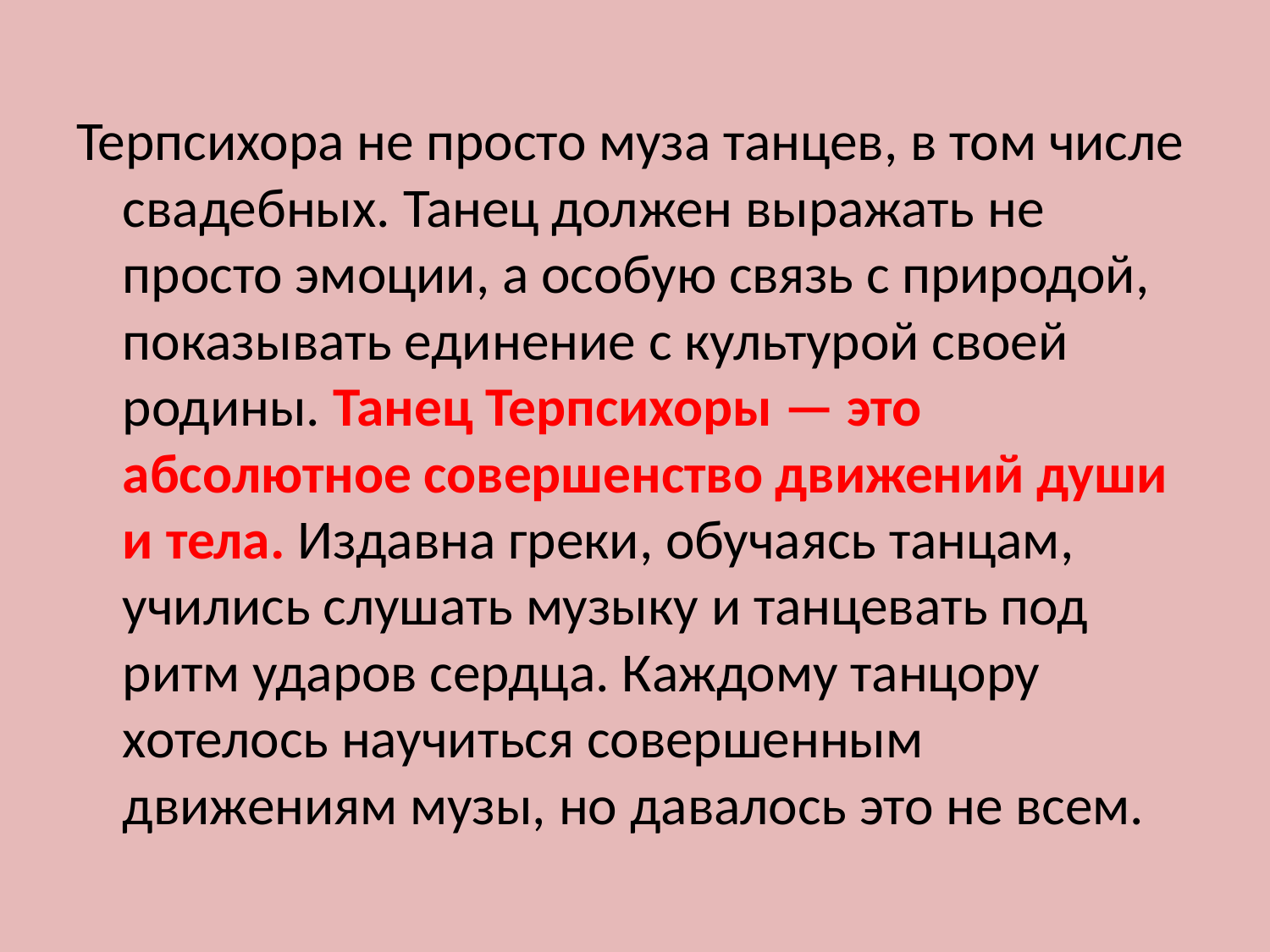

#
Терпсихора не просто муза танцев, в том числе свадебных. Танец должен выражать не просто эмоции, а особую связь с природой, показывать единение с культурой своей родины. Танец Терпсихоры — это абсолютное совершенство движений души и тела. Издавна греки, обучаясь танцам, учились слушать музыку и танцевать под ритм ударов сердца. Каждому танцору хотелось научиться совершенным движениям музы, но давалось это не всем.